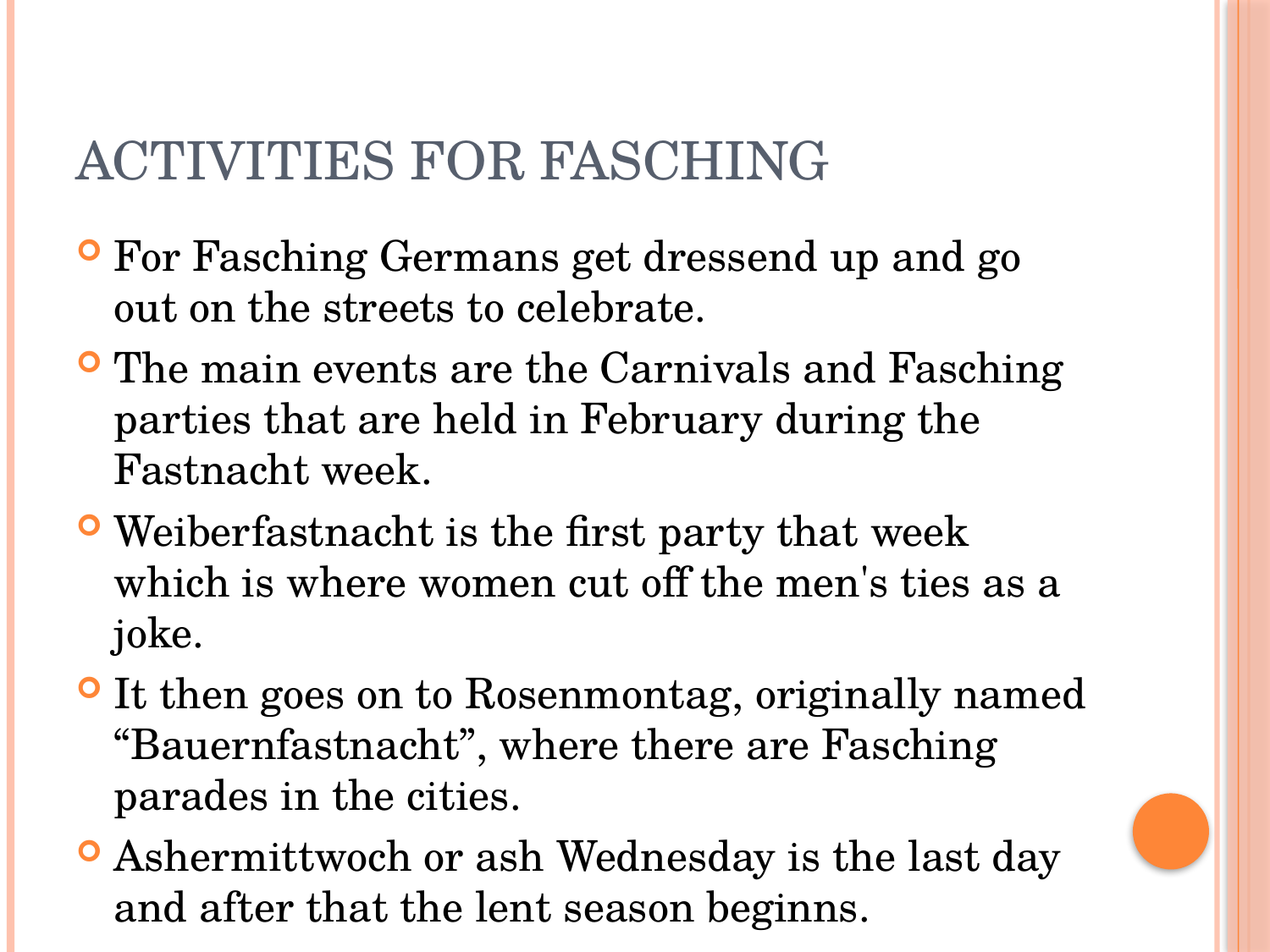

# Activities for Fasching
For Fasching Germans get dressend up and go out on the streets to celebrate.
The main events are the Carnivals and Fasching parties that are held in February during the Fastnacht week.
Weiberfastnacht is the first party that week which is where women cut off the men's ties as a joke.
It then goes on to Rosenmontag, originally named “Bauernfastnacht”, where there are Fasching parades in the cities.
Ashermittwoch or ash Wednesday is the last day and after that the lent season beginns.